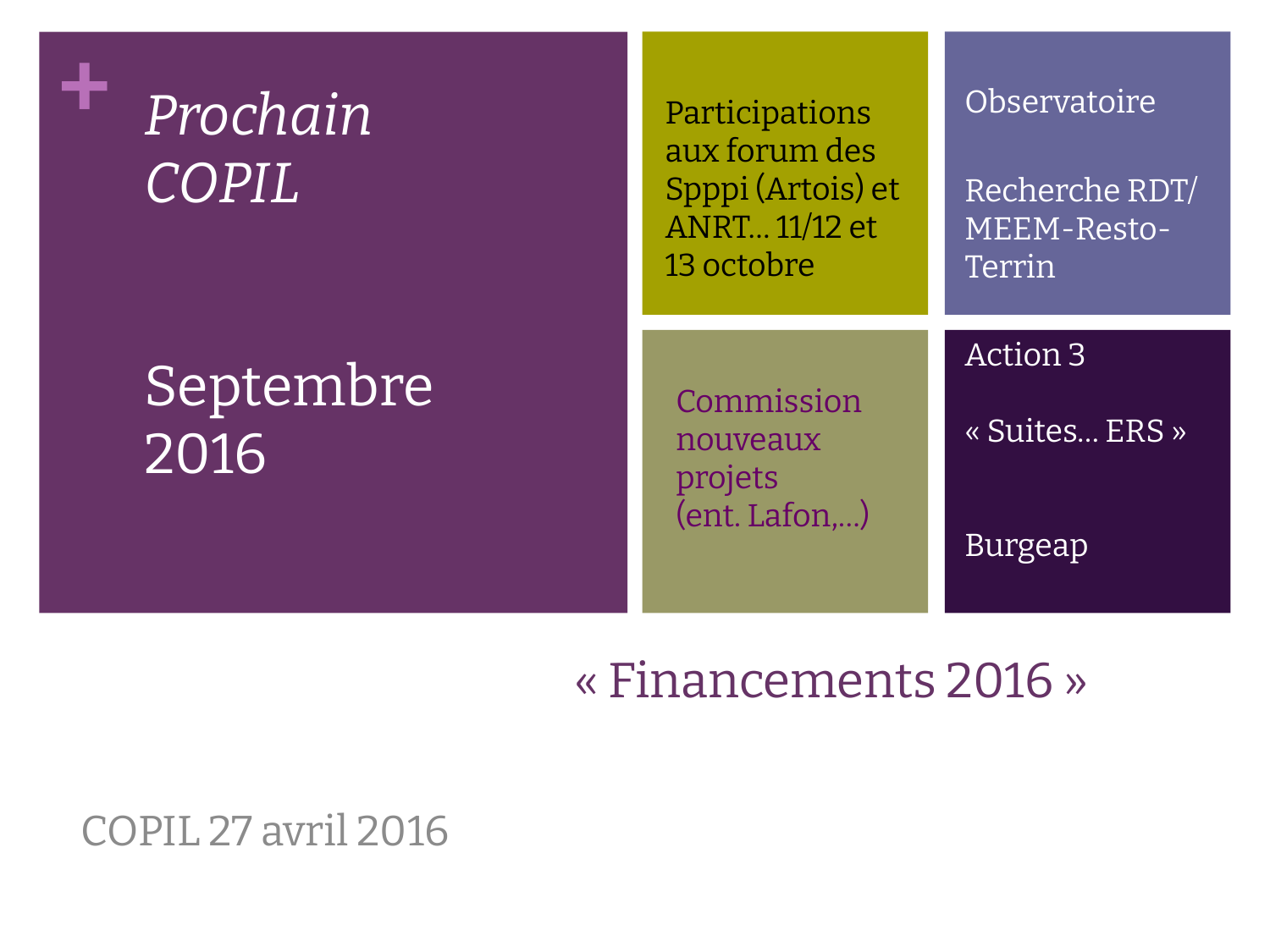

Participations
aux forum des
Spppi (Artois) et
ANRT… 11/12 et 13 octobre
Prochain COPIL

Septembre 2016
Observatoire

Recherche RDT/
MEEM-Resto-Terrin
Action 3

« Suites… ERS »

Burgeap

Commission nouveaux projets
(ent. Lafon,…)
# « Financements 2016 »
COPIL 27 avril 2016